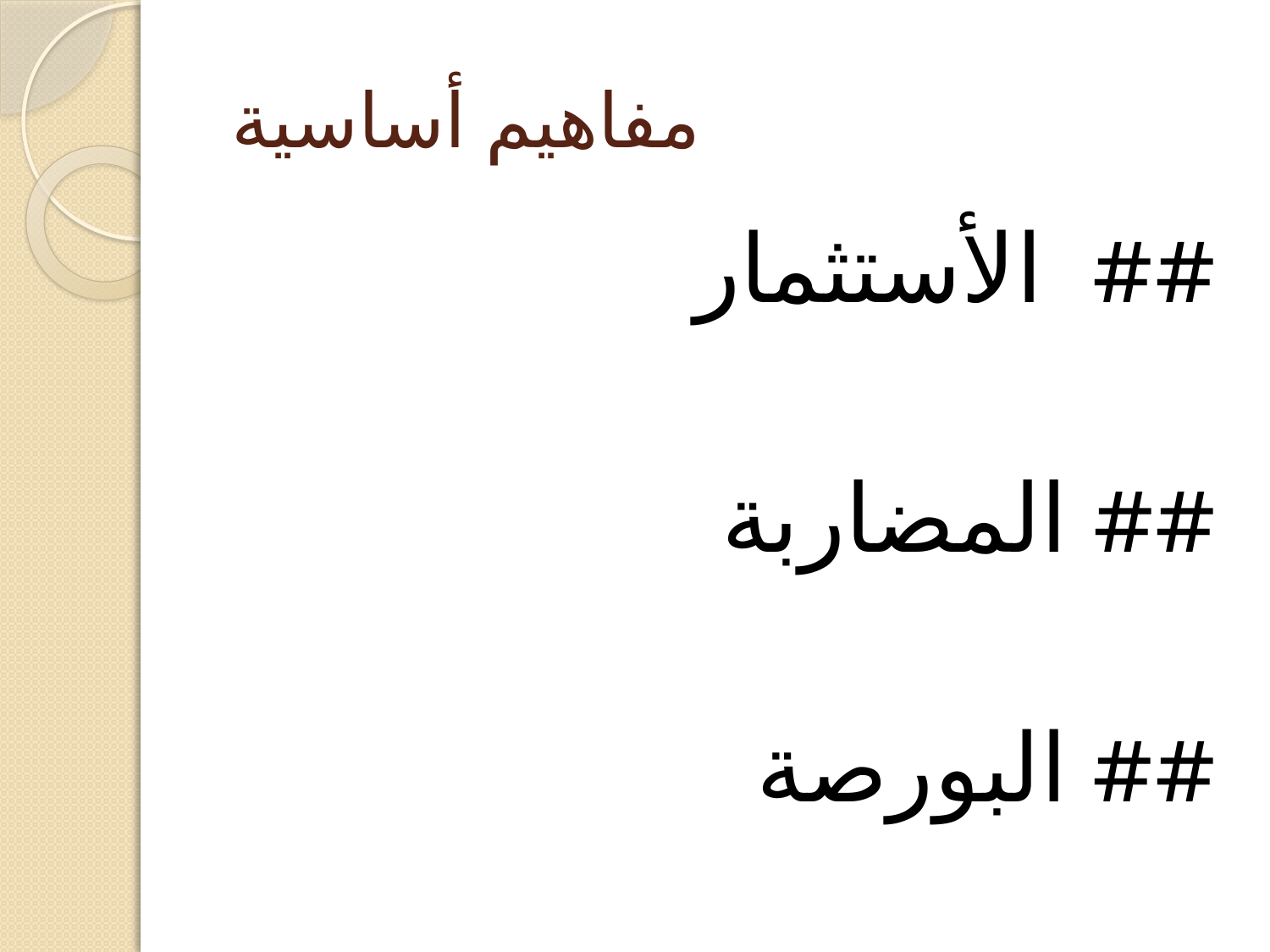

# مفاهيم أساسية
##  الأستثمار

## المضاربة

## البورصة